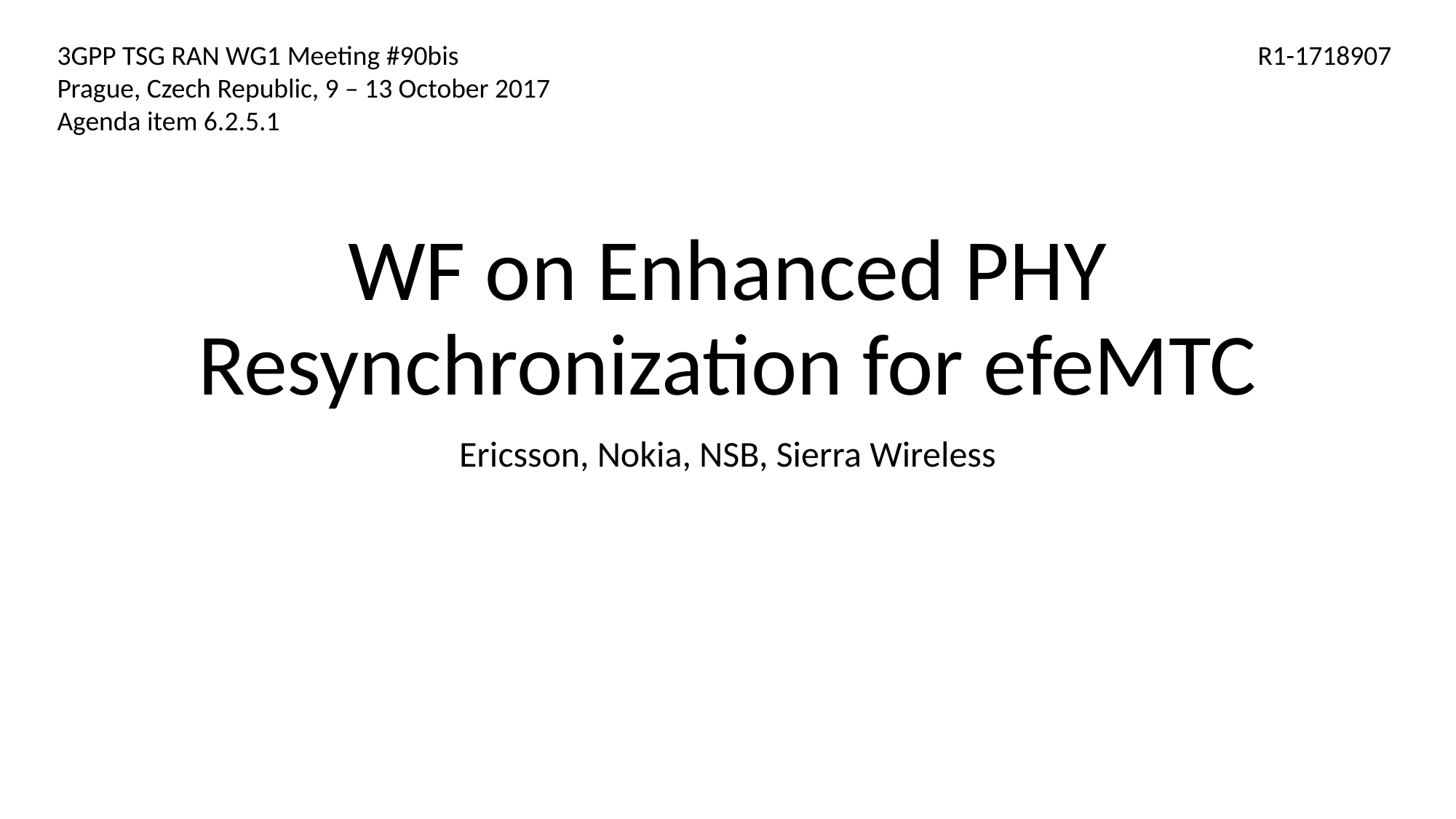

3GPP TSG RAN WG1 Meeting #90bis								R1-1718907
Prague, Czech Republic, 9 – 13 October 2017
Agenda item 6.2.5.1
# WF on Enhanced PHY Resynchronization for efeMTC
Ericsson, Nokia, NSB, Sierra Wireless